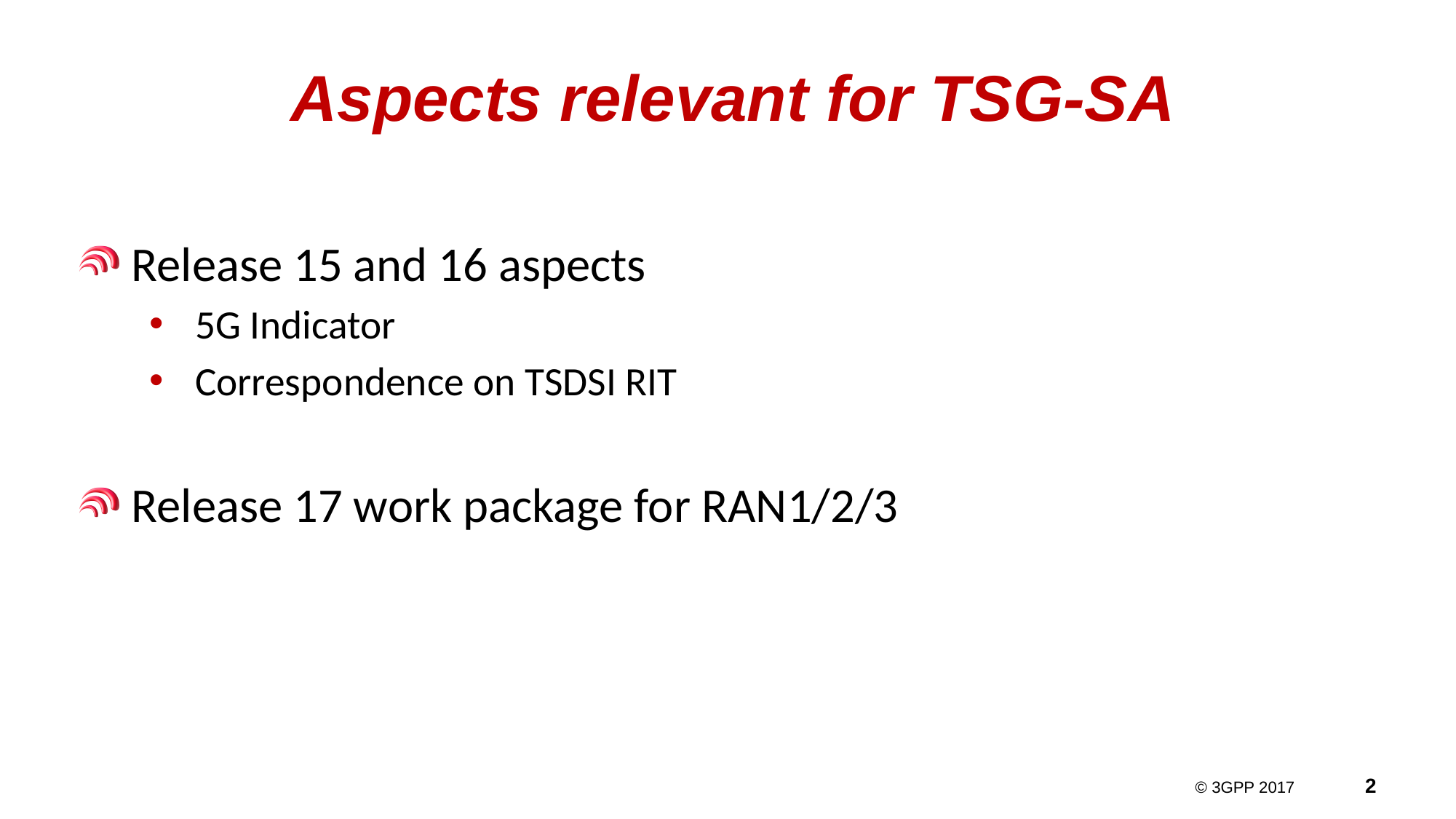

# Aspects relevant for TSG-SA
Release 15 and 16 aspects
5G Indicator
Correspondence on TSDSI RIT

Release 17 work package for RAN1/2/3